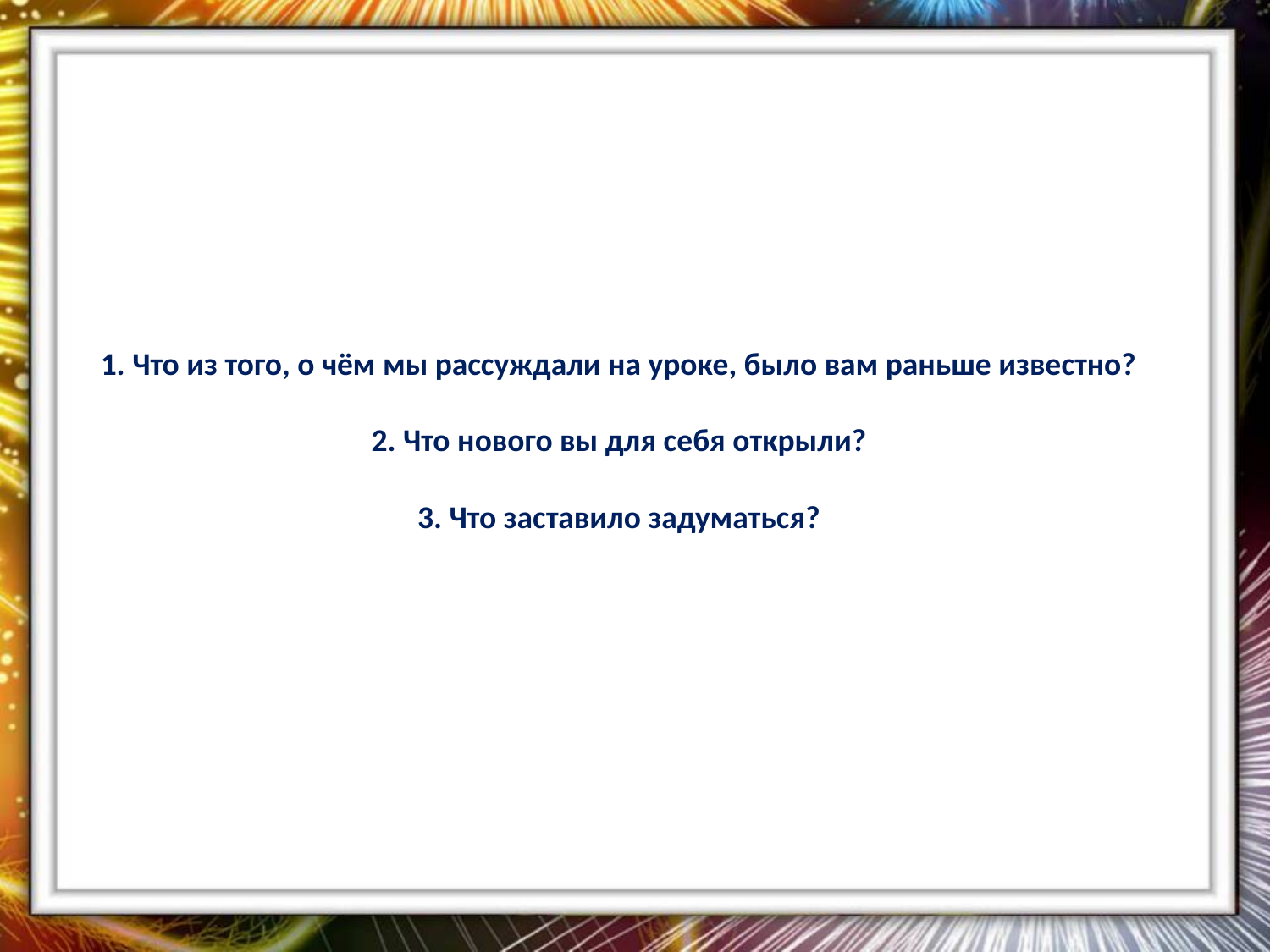

# 1. Что из того, о чём мы рассуждали на уроке, было вам раньше известно? 2. Что нового вы для себя открыли? 3. Что заставило задуматься?